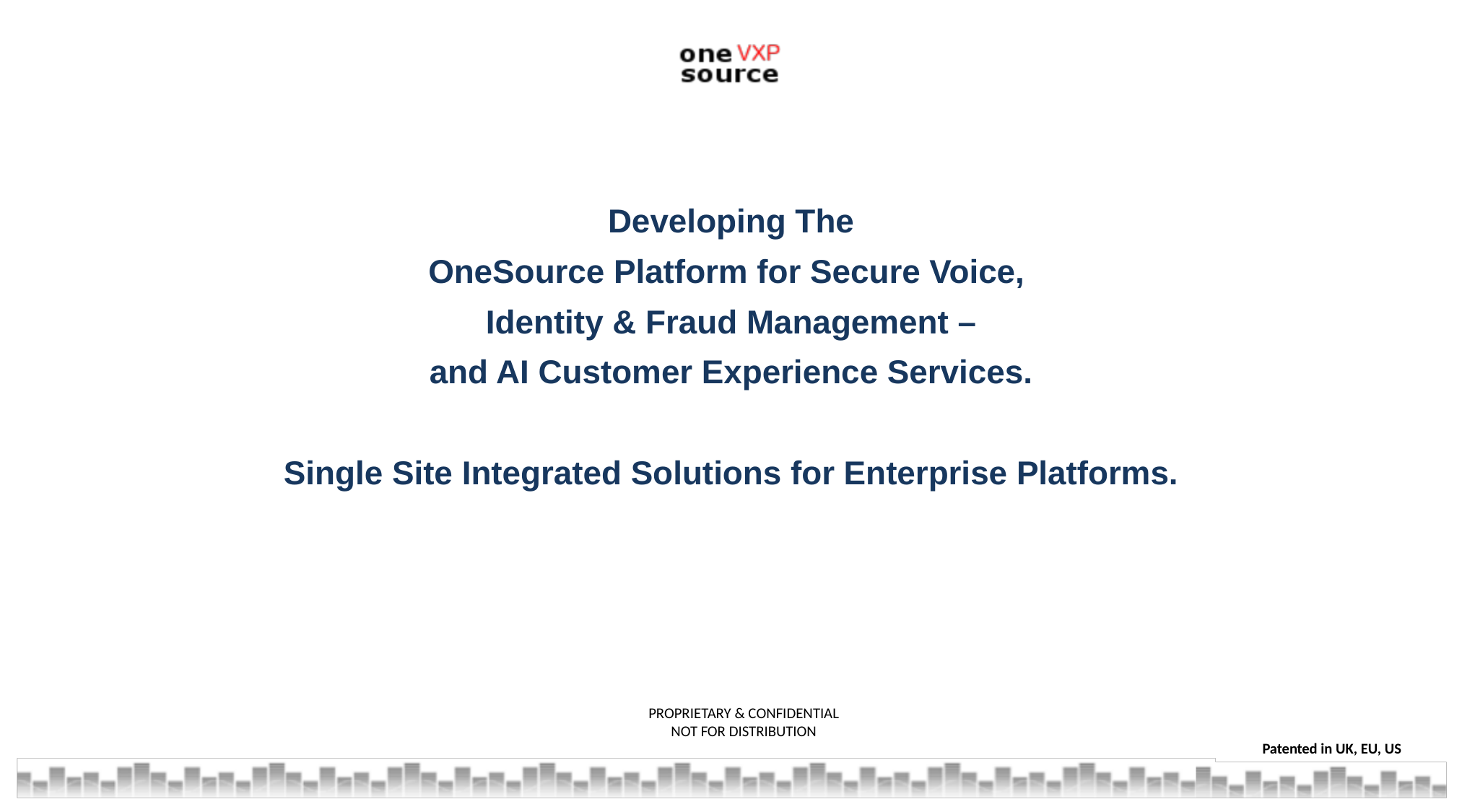

Developing The
OneSource Platform for Secure Voice,
Identity & Fraud Management –
and AI Customer Experience Services.

Single Site Integrated Solutions for Enterprise Platforms.

PROPRIETARY & CONFIDENTIAL
NOT FOR DISTRIBUTION

Patented in UK, EU, US